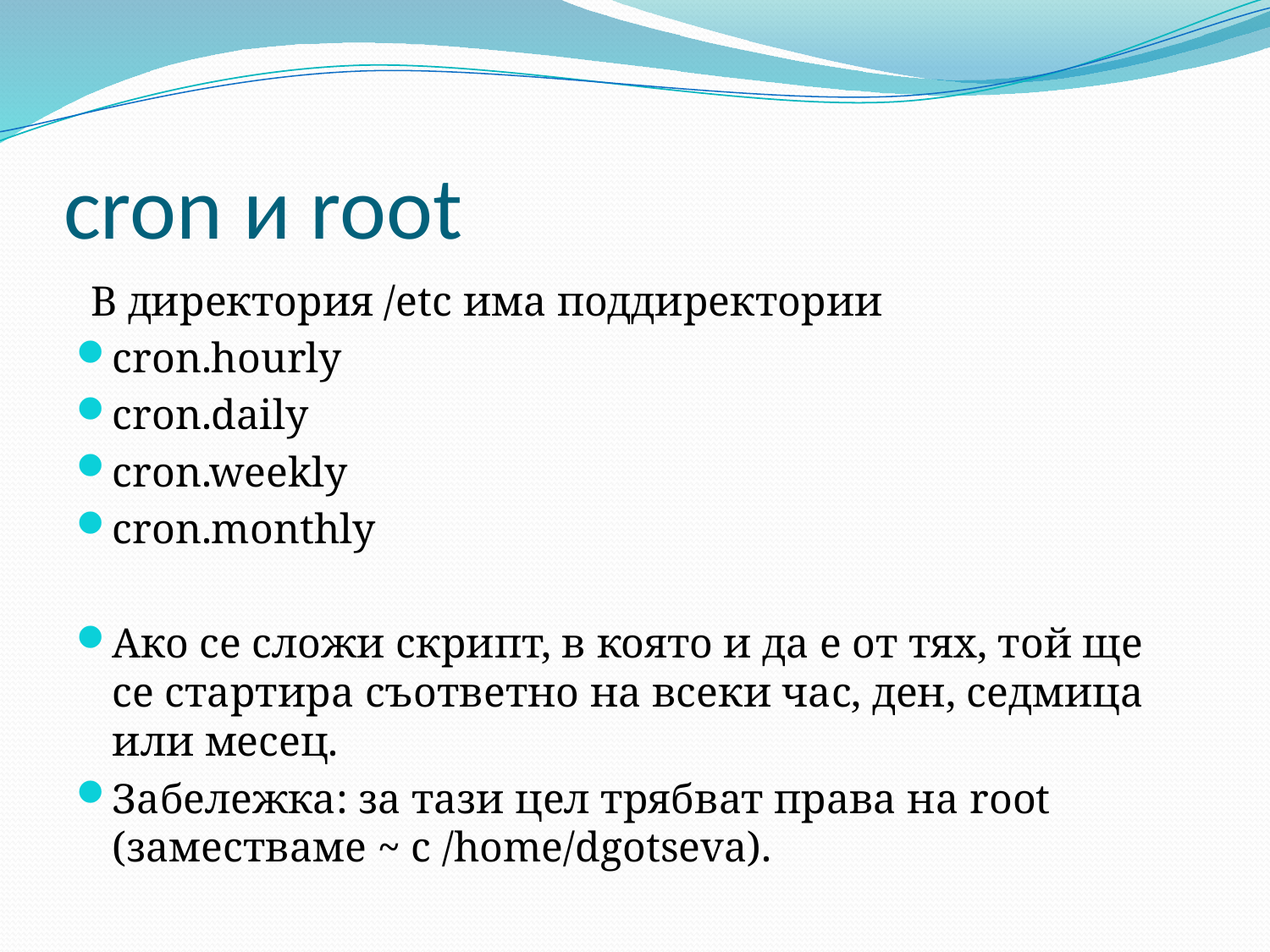

# cron и root
В директория /etc има поддиректории
cron.hourly
cron.daily
cron.weekly
cron.monthly

Ако се сложи скрипт, в която и да е от тях, той ще се стартира съответно на всеки час, ден, седмица или месец.
Забележка: за тази цел трябват права на root (заместваме ~ с /home/dgotseva).